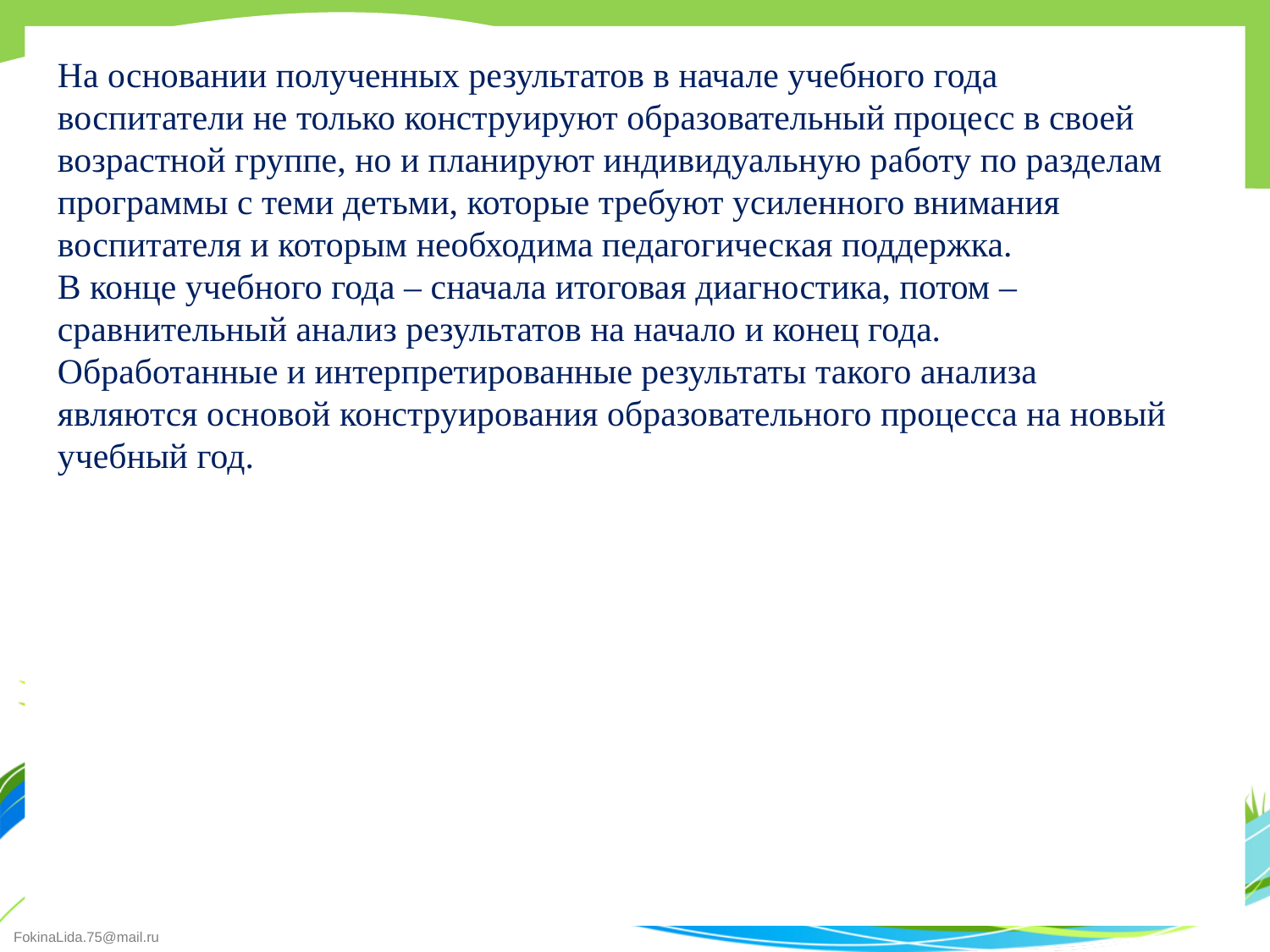

#
На основании полученных результатов в начале учебного года воспитатели не только конструируют образовательный процесс в своей возрастной группе, но и планируют индивидуальную работу по разделам программы с теми детьми, которые требуют усиленного внимания воспитателя и которым необходима педагогическая поддержка.
В конце учебного года – сначала итоговая диагностика, потом – сравнительный анализ результатов на начало и конец года.
Обработанные и интерпретированные результаты такого анализа являются основой конструирования образовательного процесса на новый учебный год.